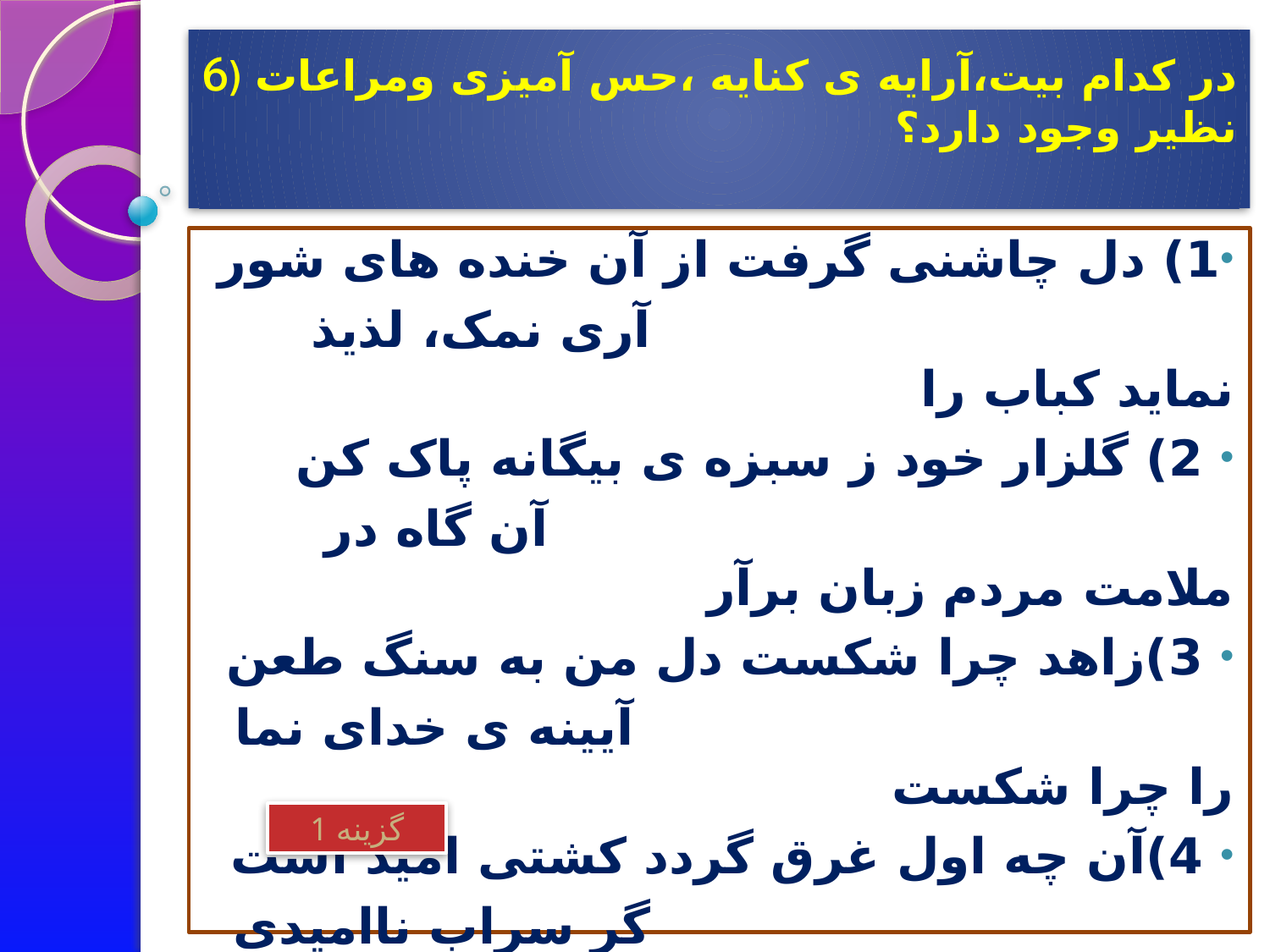

# 6) در کدام بیت،آرایه ی کنایه ،حس آمیزی ومراعات نظیر وجود دارد؟
1) دل چاشنی گرفت از آن خنده های شور
                                  آری نمک، لذیذ نماید کباب را
 2) گلزار خود ز سبزه ی بیگانه پاک کن
                                        آن گاه در ملامت مردم زبان برآر
 3)زاهد چرا شکست دل من به سنگ طعن
                                   آیینه ی خدای نما را چرا شکست
 4)آن چه اول غرق گردد کشتی امّید است
                                  گر سراب ناامیدی را فلک دریا کند
دل چاشنی گرفتن کنایه ازخوشحال شدن وکامرواگشتن
خنده شورحس آمیزی
چاشنی، نمک و کباب مراعات النظیر

گزینه 1